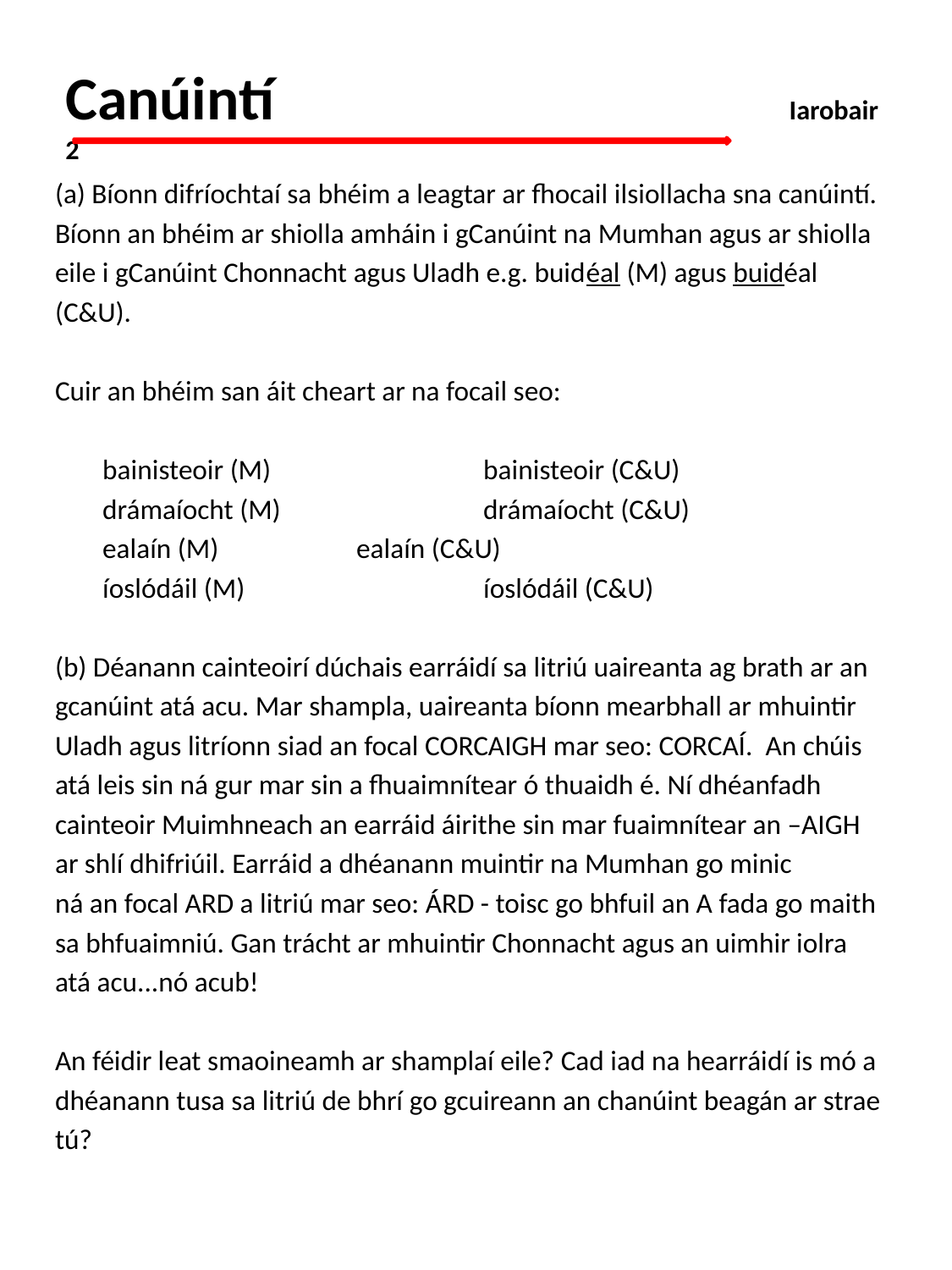

# Canúintí 	           	  	     Iarobair 2

(a) Bíonn difríochtaí sa bhéim a leagtar ar fhocail ilsiollacha sna canúintí.
Bíonn an bhéim ar shiolla amháin i gCanúint na Mumhan agus ar shiolla
eile i gCanúint Chonnacht agus Uladh e.g. buidéal (M) agus buidéal
(C&U).

Cuir an bhéim san áit cheart ar na focail seo:

	bainisteoir (M)		bainisteoir (C&U)
	drámaíocht (M)		drámaíocht (C&U)
	ealaín (M)		ealaín (C&U)
	íoslódáil (M)		íoslódáil (C&U)

(b) Déanann cainteoirí dúchais earráidí sa litriú uaireanta ag brath ar an
gcanúint atá acu. Mar shampla, uaireanta bíonn mearbhall ar mhuintir
Uladh agus litríonn siad an focal CORCAIGH mar seo: CORCAÍ.  An chúis
atá leis sin ná gur mar sin a fhuaimnítear ó thuaidh é. Ní dhéanfadh
cainteoir Muimhneach an earráid áirithe sin mar fuaimnítear an –AIGH
ar shlí dhifriúil. Earráid a dhéanann muintir na Mumhan go minic
ná an focal ARD a litriú mar seo: ÁRD - toisc go bhfuil an A fada go maith
sa bhfuaimniú. Gan trácht ar mhuintir Chonnacht agus an uimhir iolra
atá acu...nó acub!

An féidir leat smaoineamh ar shamplaí eile? Cad iad na hearráidí is mó a
dhéanann tusa sa litriú de bhrí go gcuireann an chanúint beagán ar strae
tú?